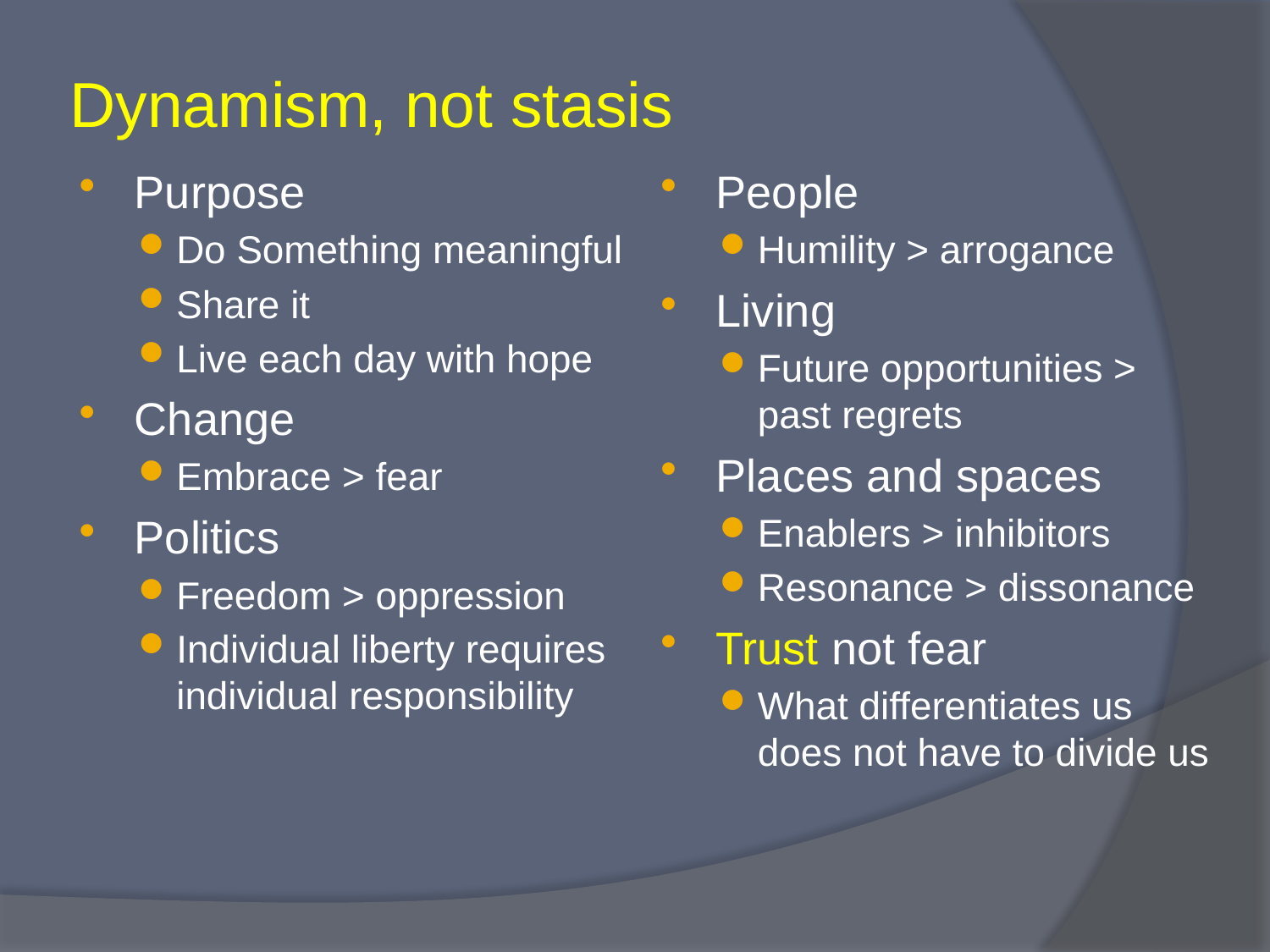

# Dynamism, not stasis
Purpose
Do Something meaningful
Share it
Live each day with hope
Change
Embrace > fear
Politics
Freedom > oppression
Individual liberty requires individual responsibility
People
Humility > arrogance
Living
Future opportunities > past regrets
Places and spaces
Enablers > inhibitors
Resonance > dissonance
Trust not fear
What differentiates us does not have to divide us